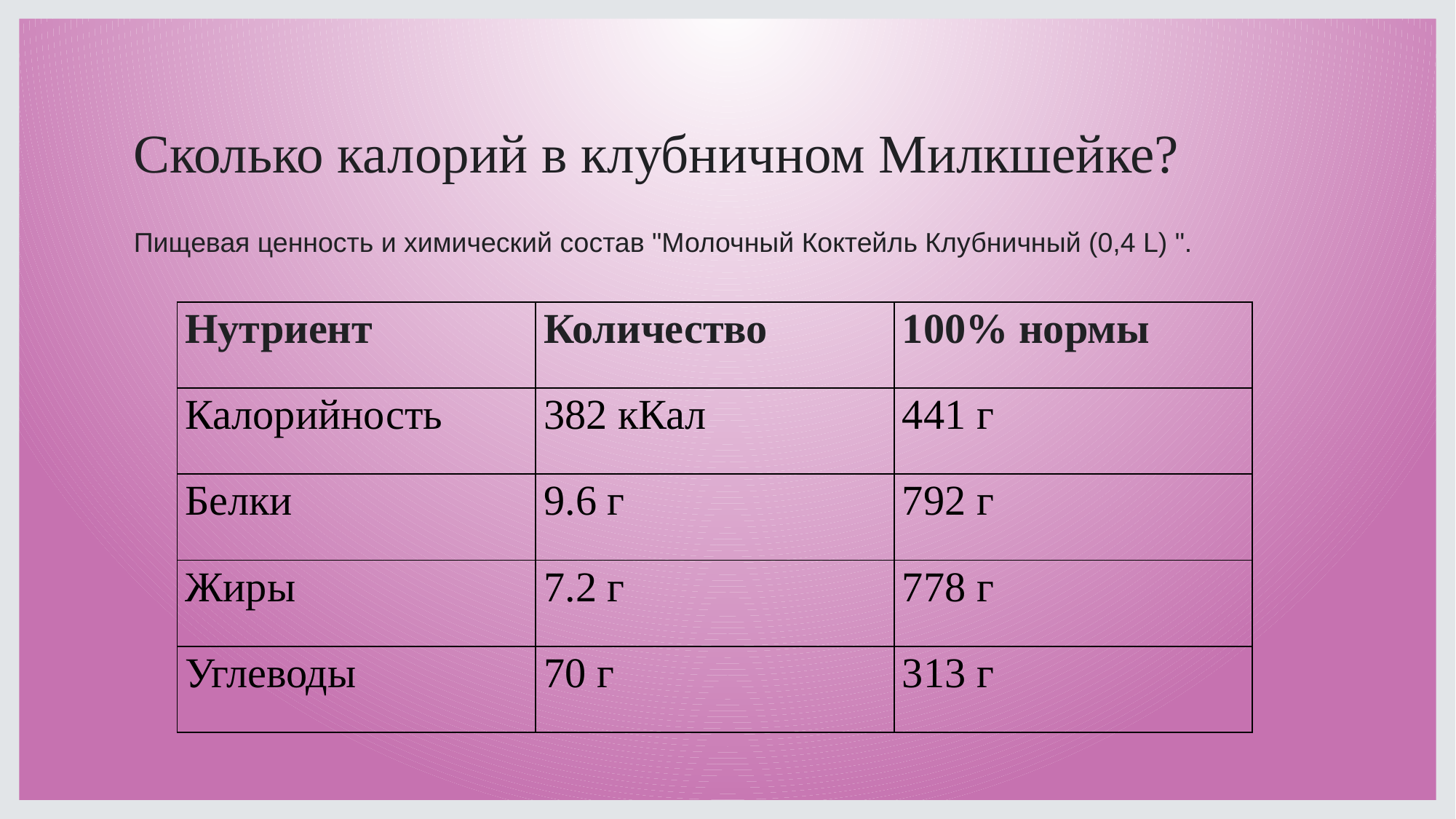

# Сколько калорий в клубничном Милкшейке?
Пищевая ценность и химический состав "Молочный Коктейль Клубничный (0,4 L) ".
| Нутриент | Количество | 100% нормы |
| --- | --- | --- |
| Калорийность | 382 кКал | 441 г |
| Белки | 9.6 г | 792 г |
| Жиры | 7.2 г | 778 г |
| Углеводы | 70 г | 313 г |